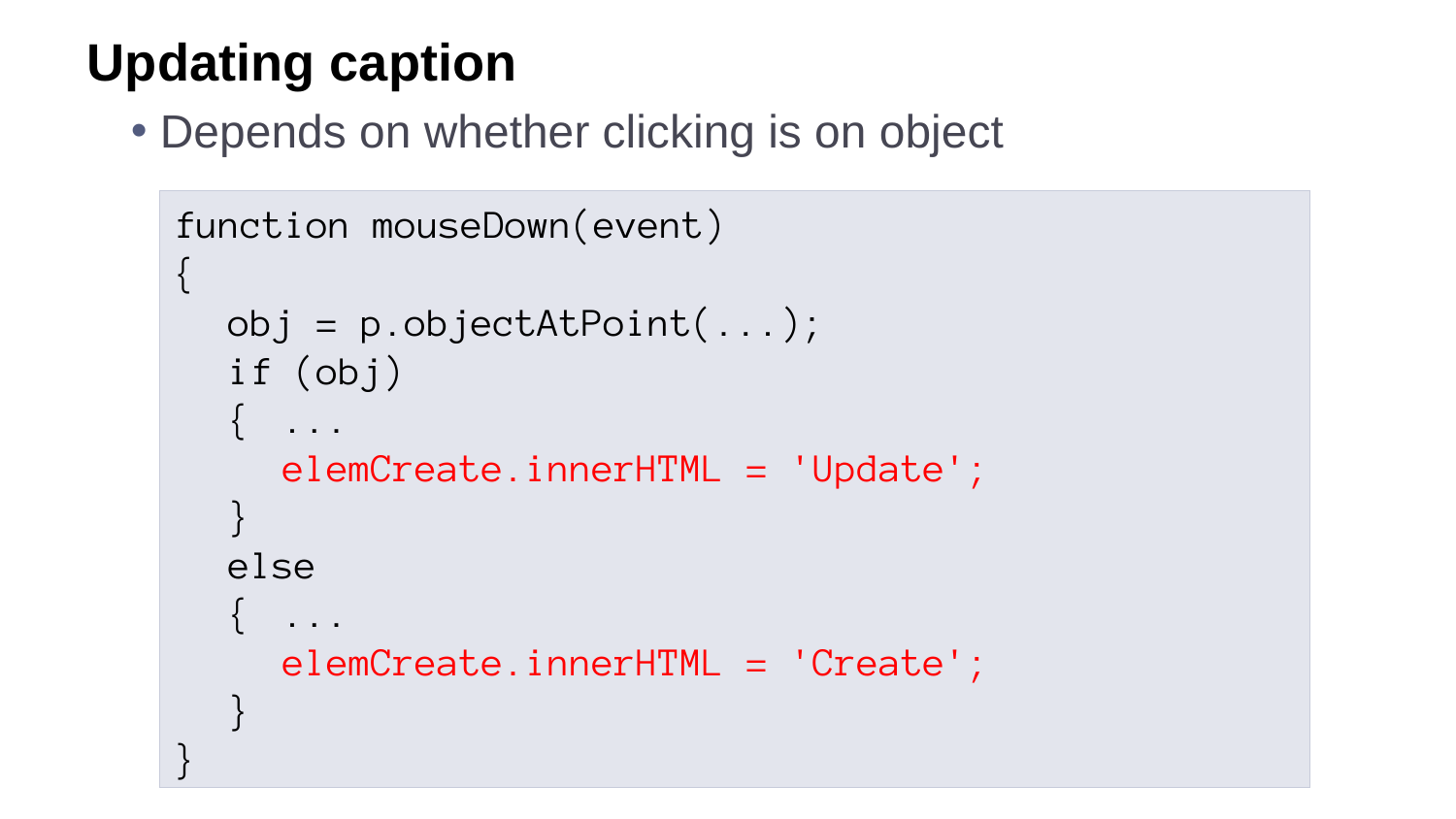

Updating caption
Depends on whether clicking is on object
function mouseDown(event)
{
	obj = p.objectAtPoint(...);
	if (obj)
	{	...
		elemCreate.innerHTML = 'Update';
	}
	else
	{	...
		elemCreate.innerHTML = 'Create';
	}
}